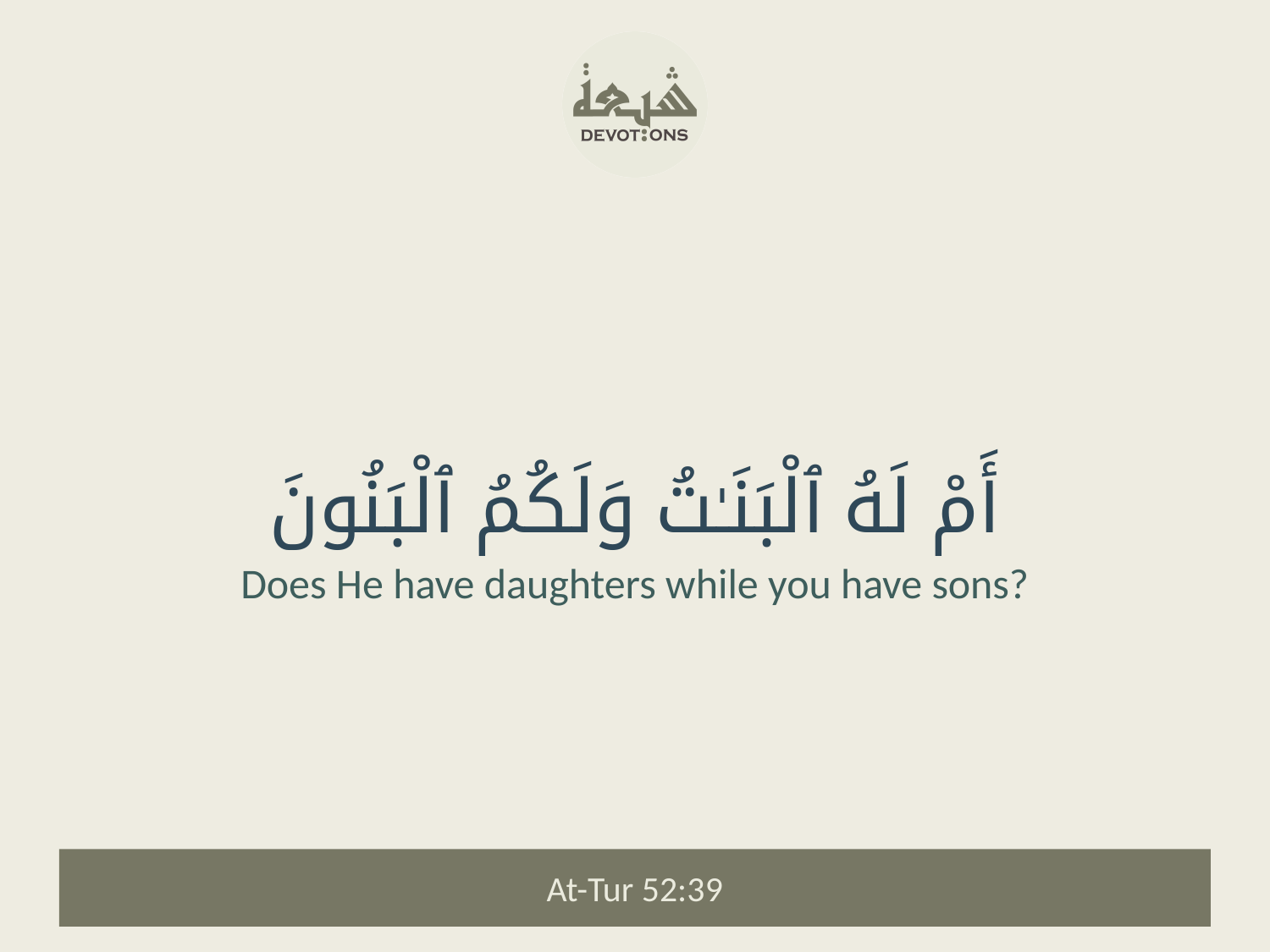

أَمْ لَهُ ٱلْبَنَـٰتُ وَلَكُمُ ٱلْبَنُونَ
Does He have daughters while you have sons?
At-Tur 52:39